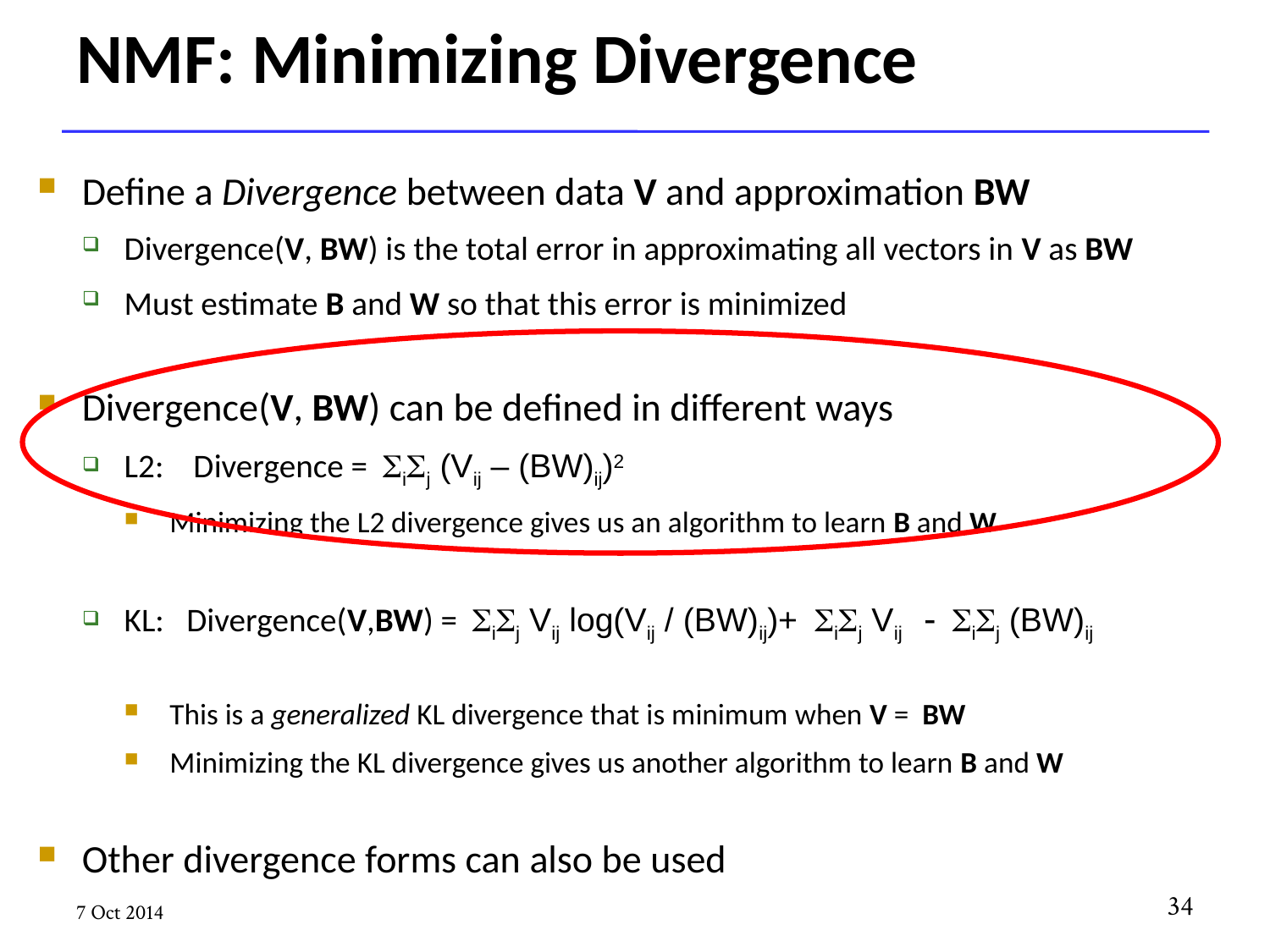

# NMF: Minimizing Divergence
Define a Divergence between data V and approximation BW
Divergence(V, BW) is the total error in approximating all vectors in V as BW
Must estimate B and W so that this error is minimized

Divergence(V, BW) can be defined in different ways
L2:    Divergence =  ΣiΣj (Vij – (BW)ij)2
Minimizing the L2 divergence gives us an algorithm to learn B and W

KL:   Divergence(V,BW) =  ΣiΣj Vij log(Vij / (BW)ij)+ ΣiΣj Vij  − ΣiΣj (BW)ij

This is a generalized KL divergence that is minimum when V =  BW
Minimizing the KL divergence gives us another algorithm to learn B and W

Other divergence forms can also be used

7 Oct 2014
34